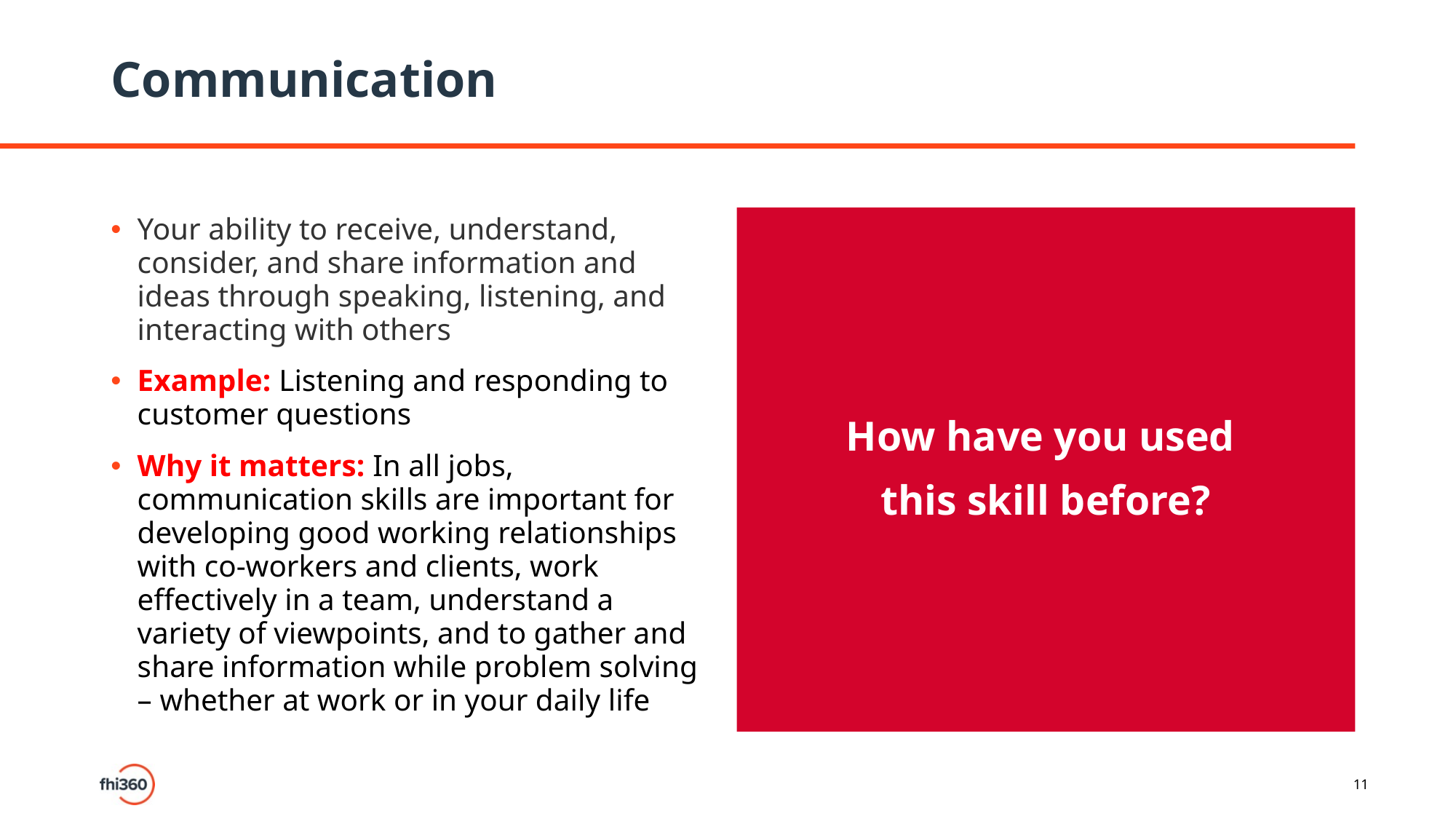

# Communication
Your ability to receive, understand, consider, and share information and ideas through speaking, listening, and interacting with others
Example: Listening and responding to customer questions
Why it matters: In all jobs, communication skills are important for developing good working relationships with co-workers and clients, work effectively in a team, understand a variety of viewpoints, and to gather and share information while problem solving – whether at work or in your daily life
How have you used
this skill before?